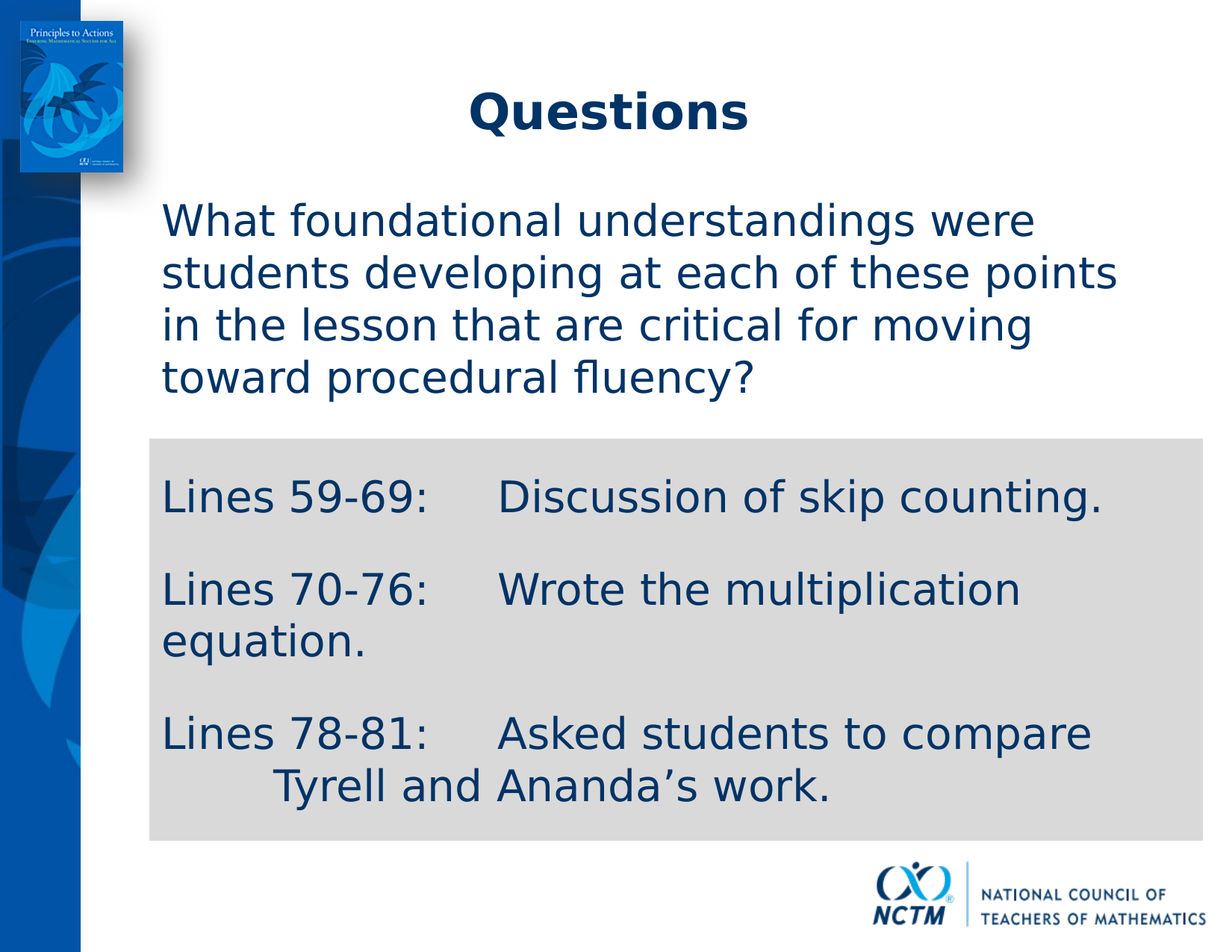

Questions
What foundational understandings were students developing at each of these points in the lesson that are critical for moving toward procedural fluency?

Lines 59-69:	Discussion of skip counting.
Lines 70-76:	Wrote the multiplication equation.
Lines 78-81:	Asked students to compare
	Tyrell and Ananda’s work.